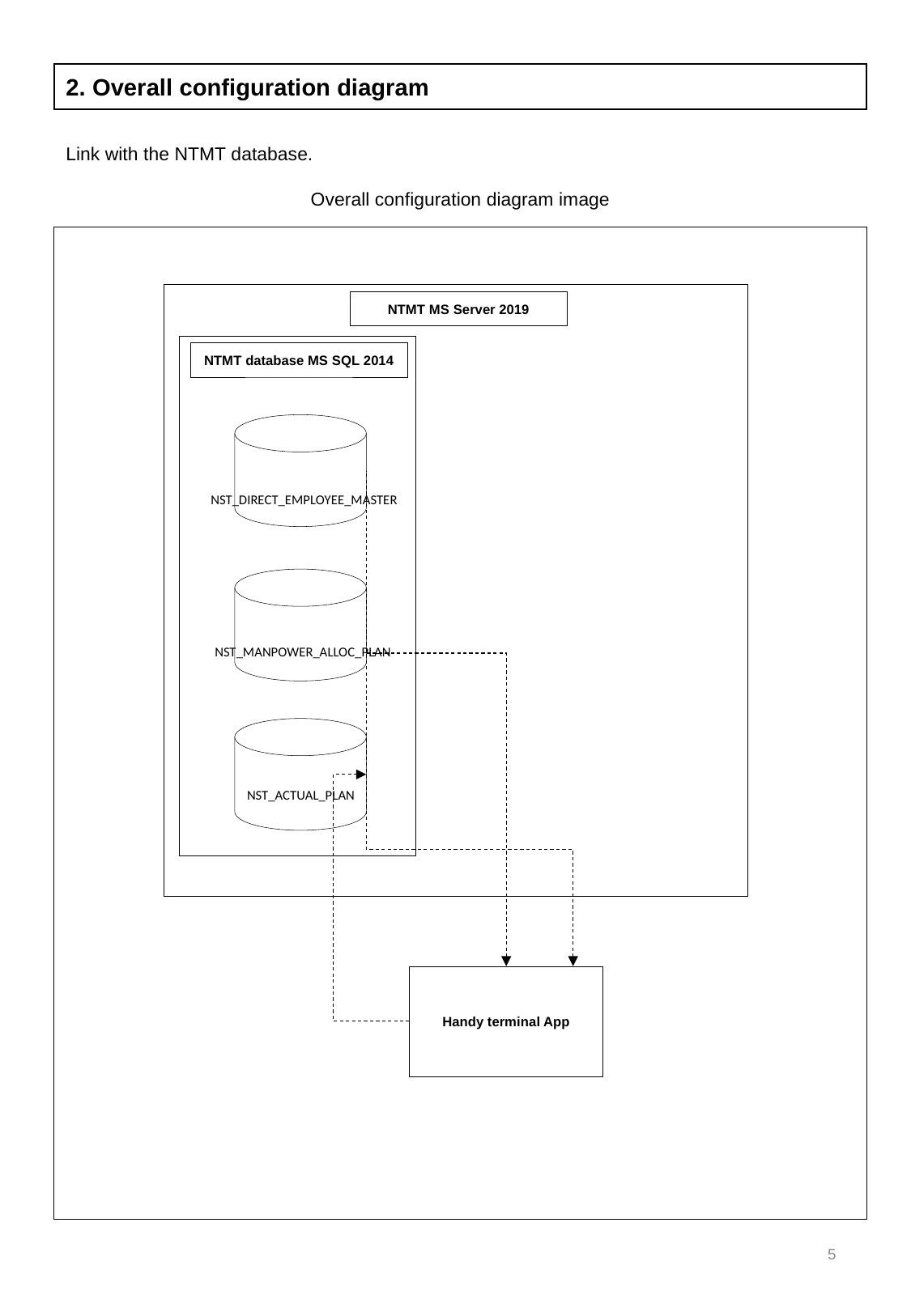

2. Overall configuration diagram
Link with the NTMT database.
Overall configuration diagram image

NTMT MS Server 2019

NTMT database MS SQL 2014

NST_DIRECT_EMPLOYEE_MASTER

NST_MANPOWER_ALLOC_PLAN

NST_ACTUAL_PLAN
Handy terminal App
5